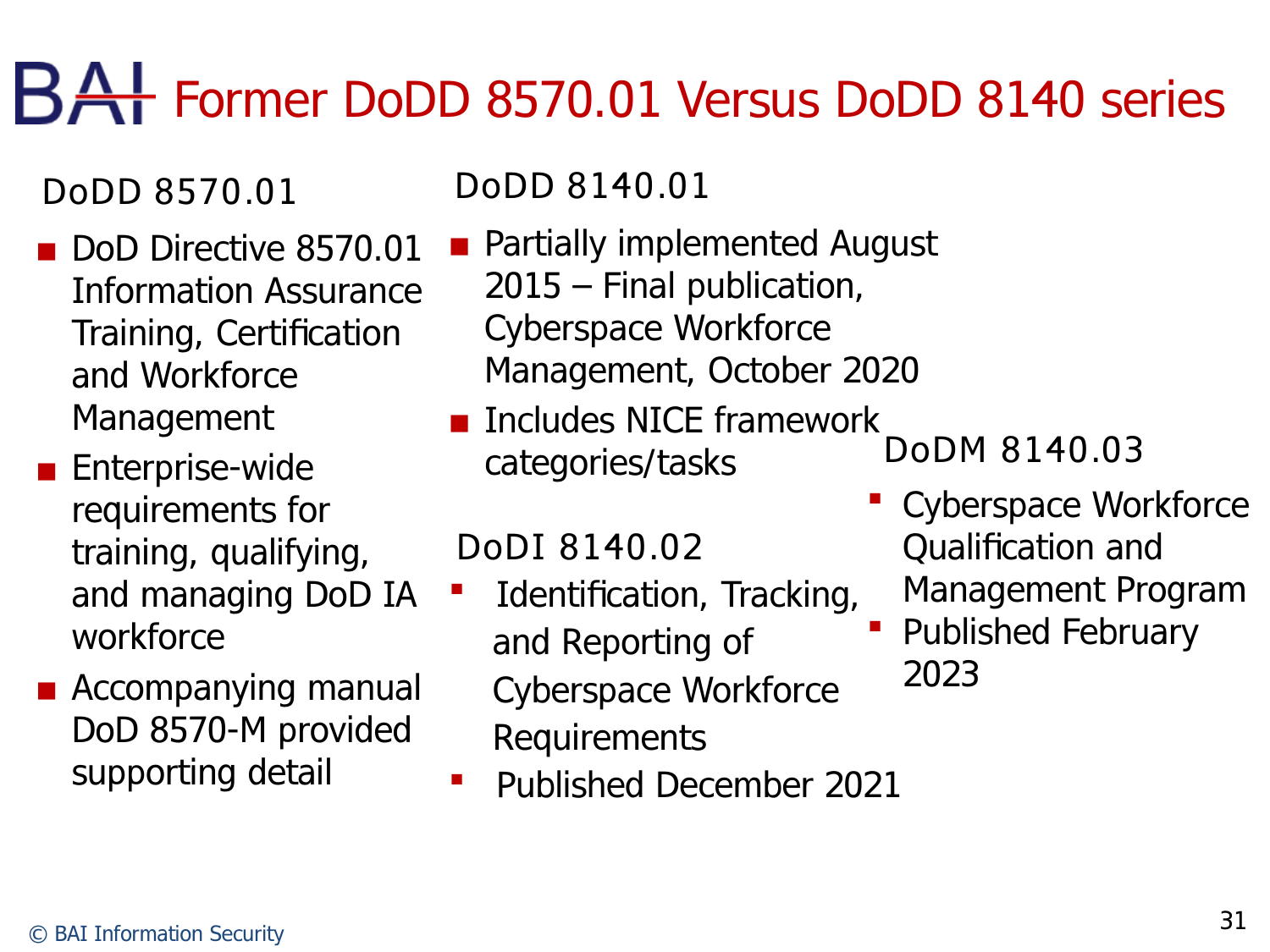

# Former DoDD 8570.01 Versus DoDD 8140 series
DoDD 8140.01
DoDD 8570.01
Partially implemented August 2015 – Final publication, Cyberspace Workforce Management, October 2020
Includes NICE framework categories/tasks

 DoDI 8140.02
Identification, Tracking,
    and Reporting of
    Cyberspace Workforce
    Requirements
Published December 2021

DoD Directive 8570.01 Information Assurance Training, Certification and Workforce Management
Enterprise-wide requirements for training, qualifying, and managing DoD IA workforce
Accompanying manual DoD 8570-M provided supporting detail

DoDM 8140.03
Cyberspace Workforce Qualification and Management Program
Published February 2023